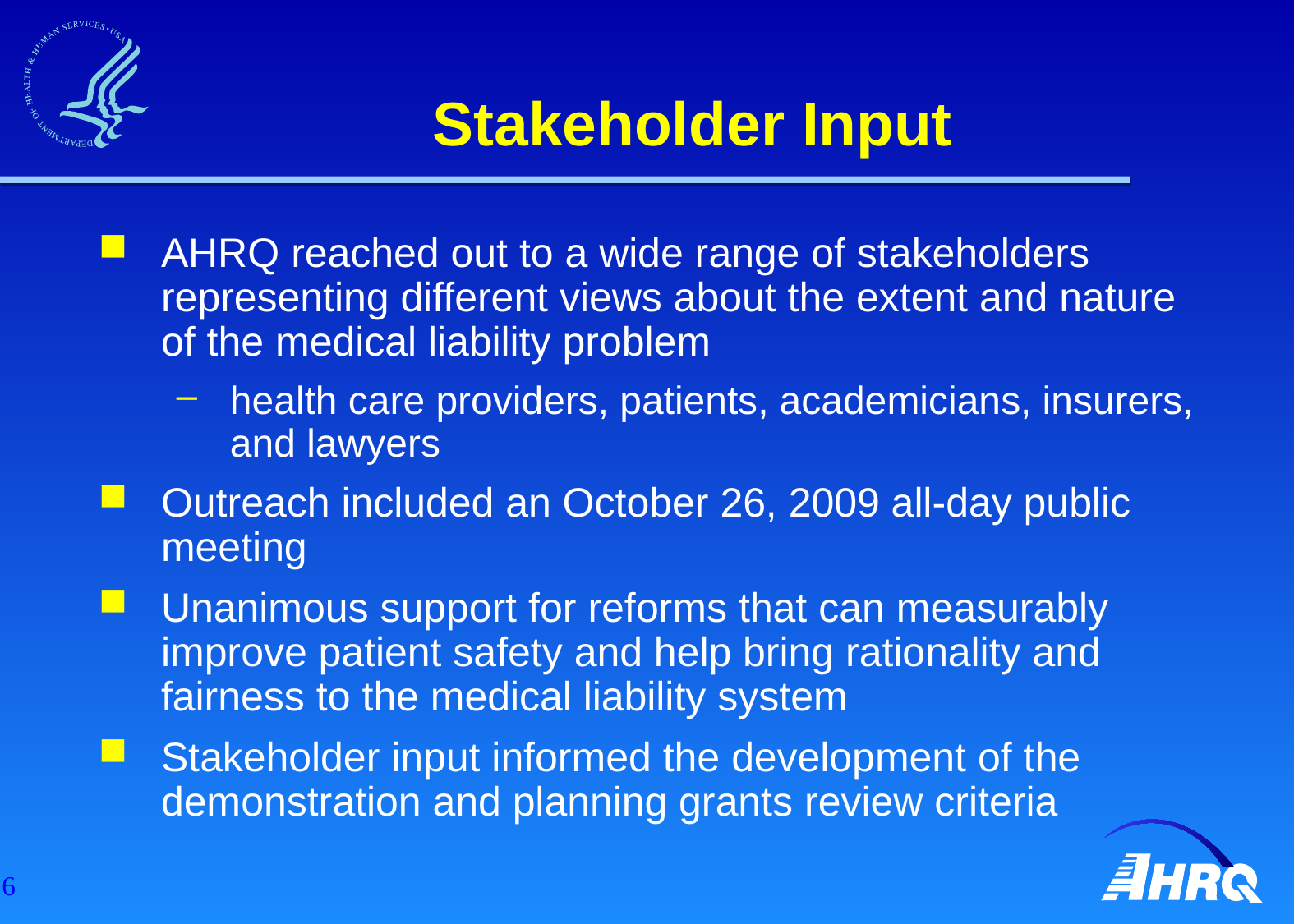

# Stakeholder Input
AHRQ reached out to a wide range of stakeholders representing different views about the extent and nature of the medical liability problem
health care providers, patients, academicians, insurers, and lawyers
Outreach included an October 26, 2009 all-day public meeting
Unanimous support for reforms that can measurably improve patient safety and help bring rationality and fairness to the medical liability system
Stakeholder input informed the development of the demonstration and planning grants review criteria